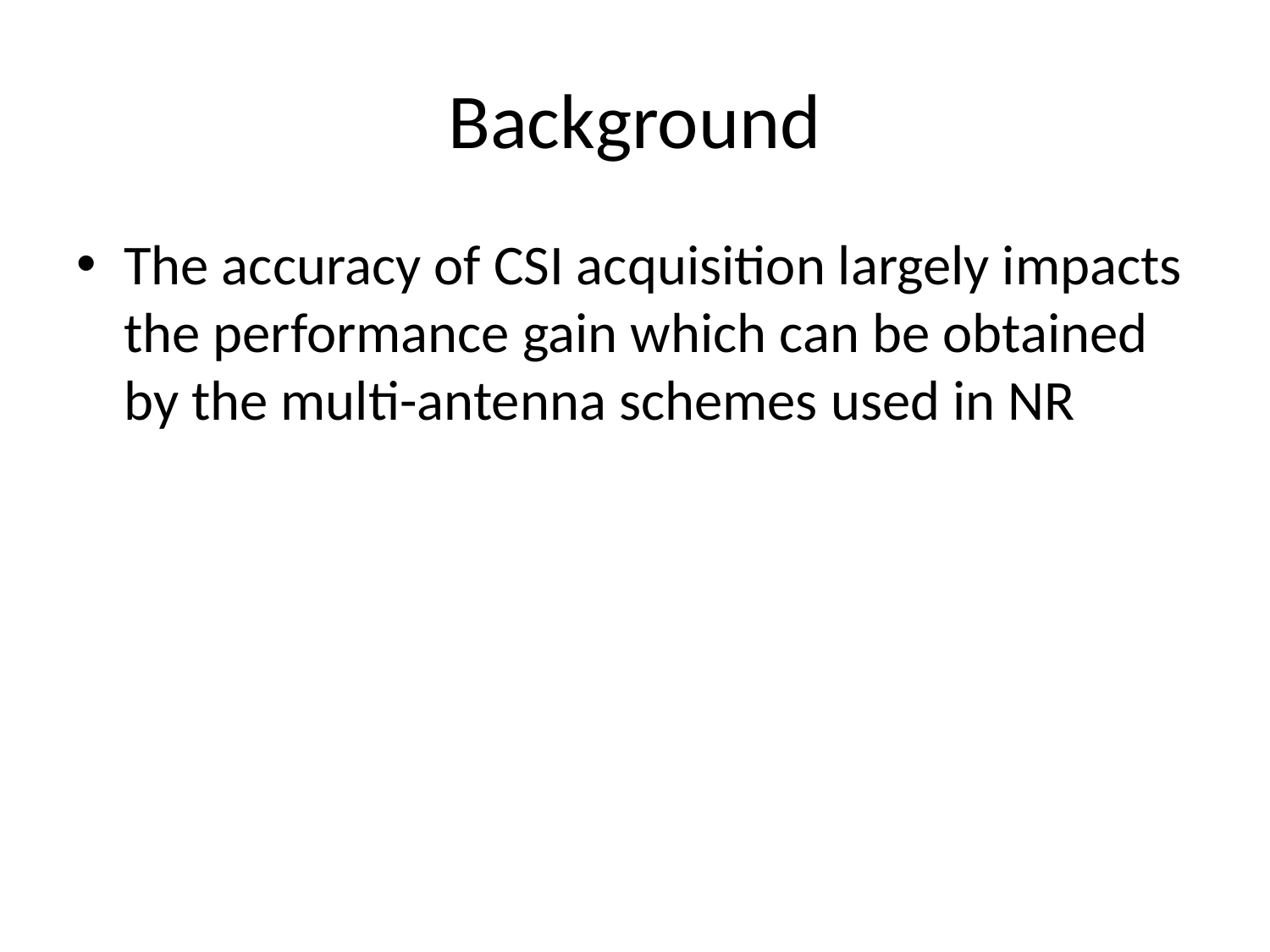

# Background
The accuracy of CSI acquisition largely impacts the performance gain which can be obtained by the multi-antenna schemes used in NR